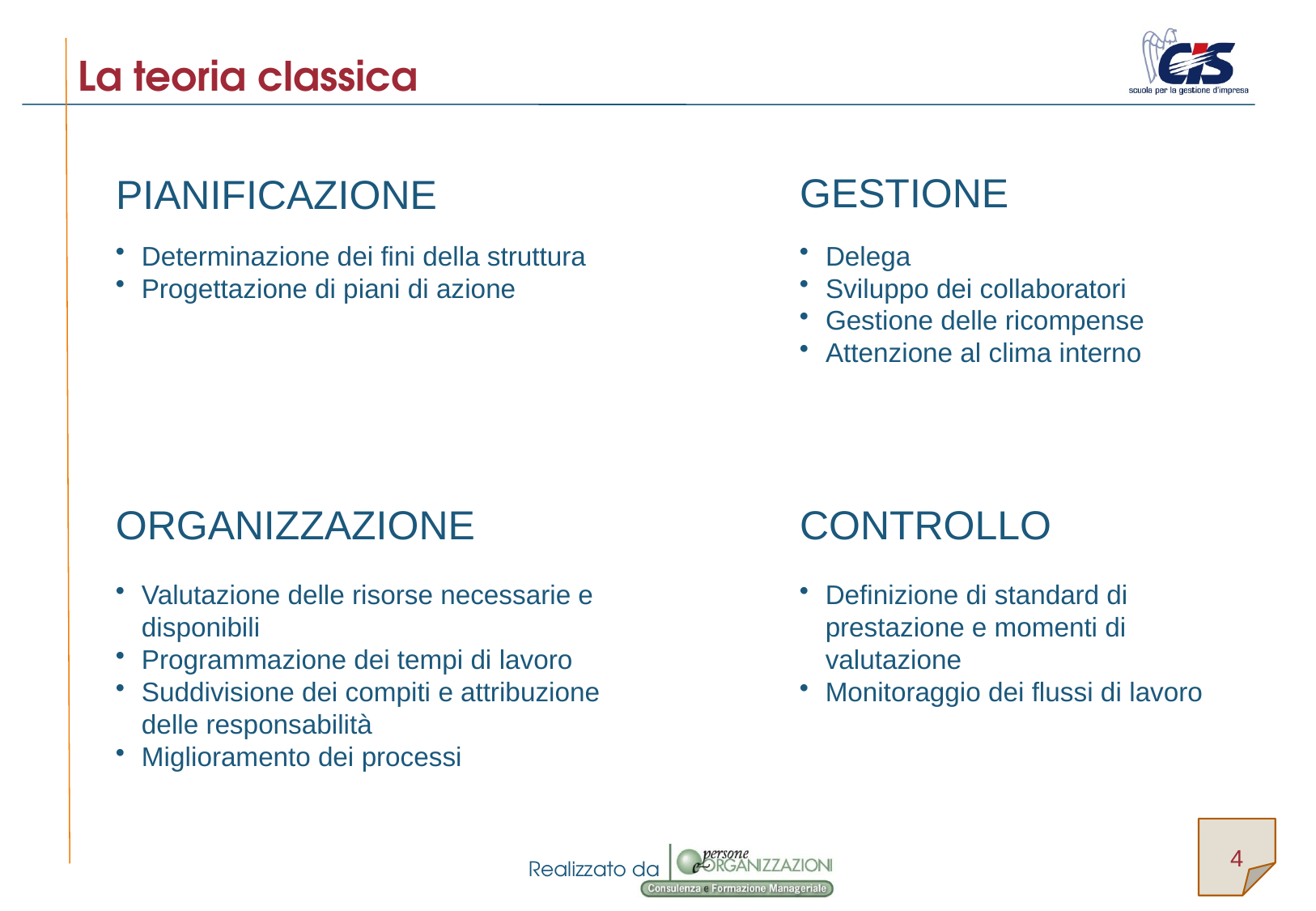

# La teoria classica
GESTIONE
PIANIFICAZIONE
Determinazione dei fini della struttura
Progettazione di piani di azione
Delega
Sviluppo dei collaboratori
Gestione delle ricompense
Attenzione al clima interno
ORGANIZZAZIONE
CONTROLLO
Valutazione delle risorse necessarie e disponibili
Programmazione dei tempi di lavoro
Suddivisione dei compiti e attribuzione delle responsabilità
Miglioramento dei processi
Definizione di standard di prestazione e momenti di valutazione
Monitoraggio dei flussi di lavoro
4